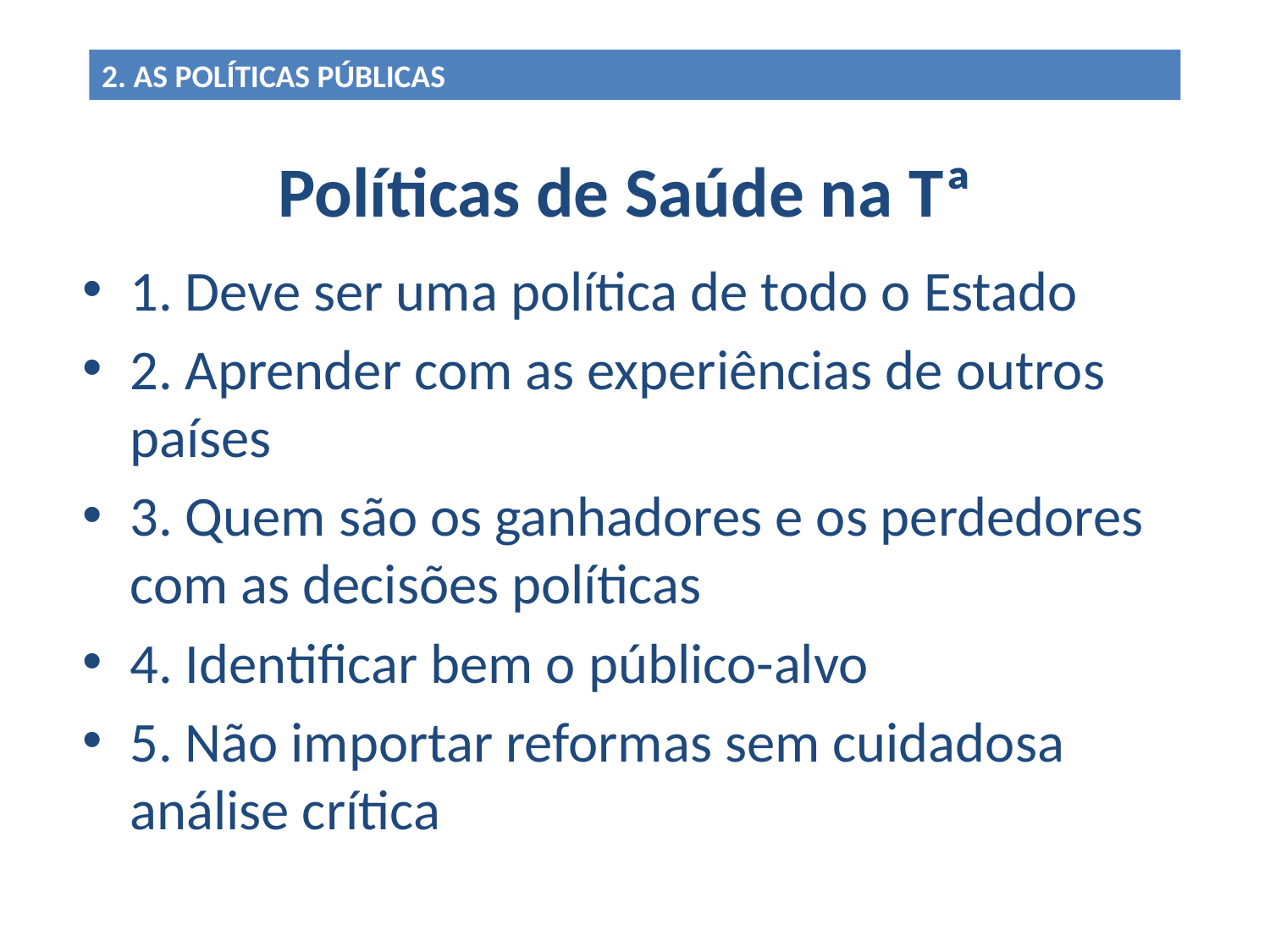

2. AS POLÍTICAS PÚBLICAS
Políticas de Saúde na Tª
1. Deve ser uma política de todo o Estado
2. Aprender com as experiências de outros países
3. Quem são os ganhadores e os perdedores com as decisões políticas
4. Identificar bem o público-alvo
5. Não importar reformas sem cuidadosa análise crítica